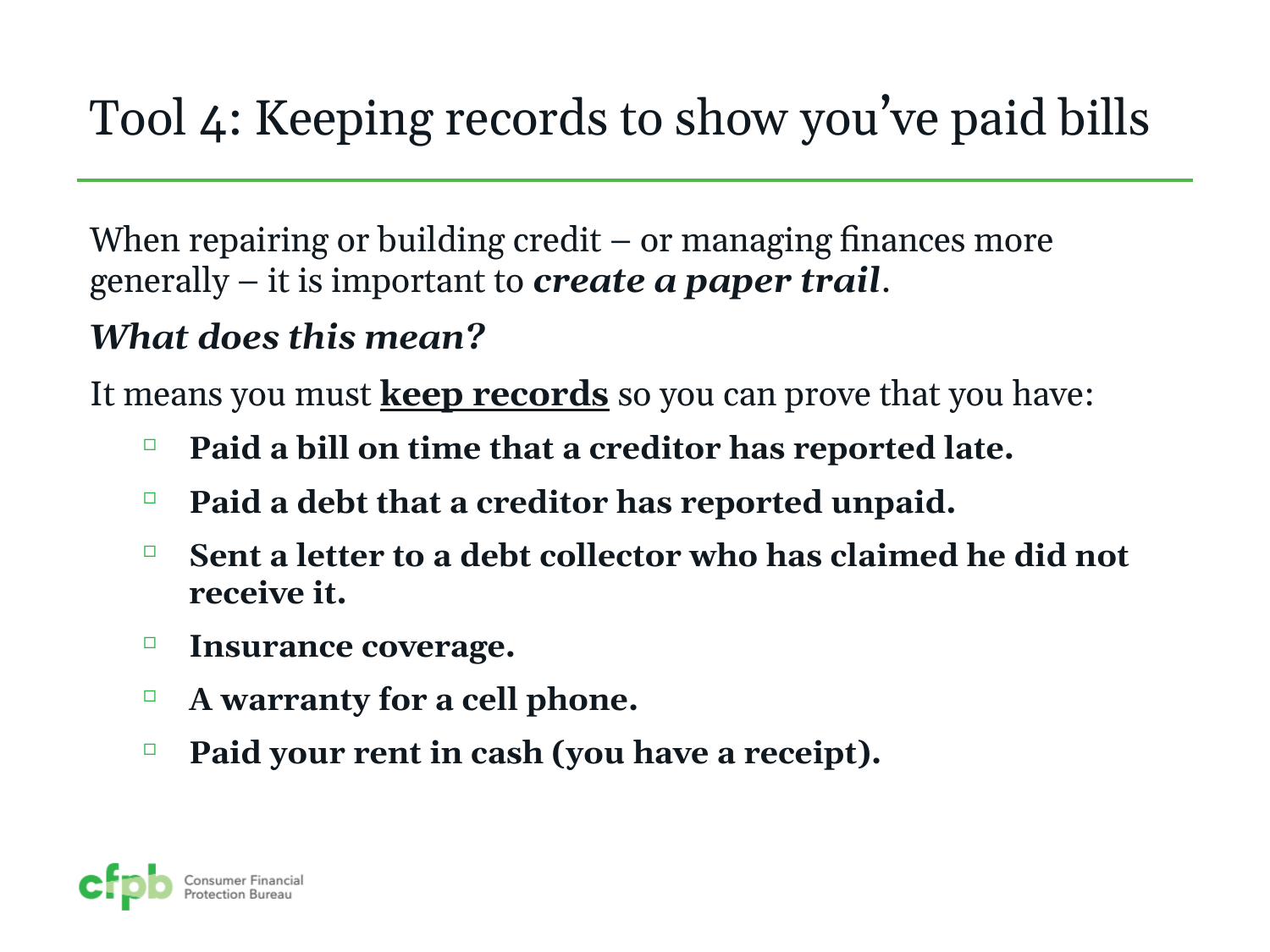

# Tool 4: Keeping records to show you’ve paid bills
When repairing or building credit – or managing finances more generally – it is important to create a paper trail.
What does this mean?
It means you must keep records so you can prove that you have:
Paid a bill on time that a creditor has reported late.
Paid a debt that a creditor has reported unpaid.
Sent a letter to a debt collector who has claimed he did not receive it.
Insurance coverage.
A warranty for a cell phone.
Paid your rent in cash (you have a receipt).